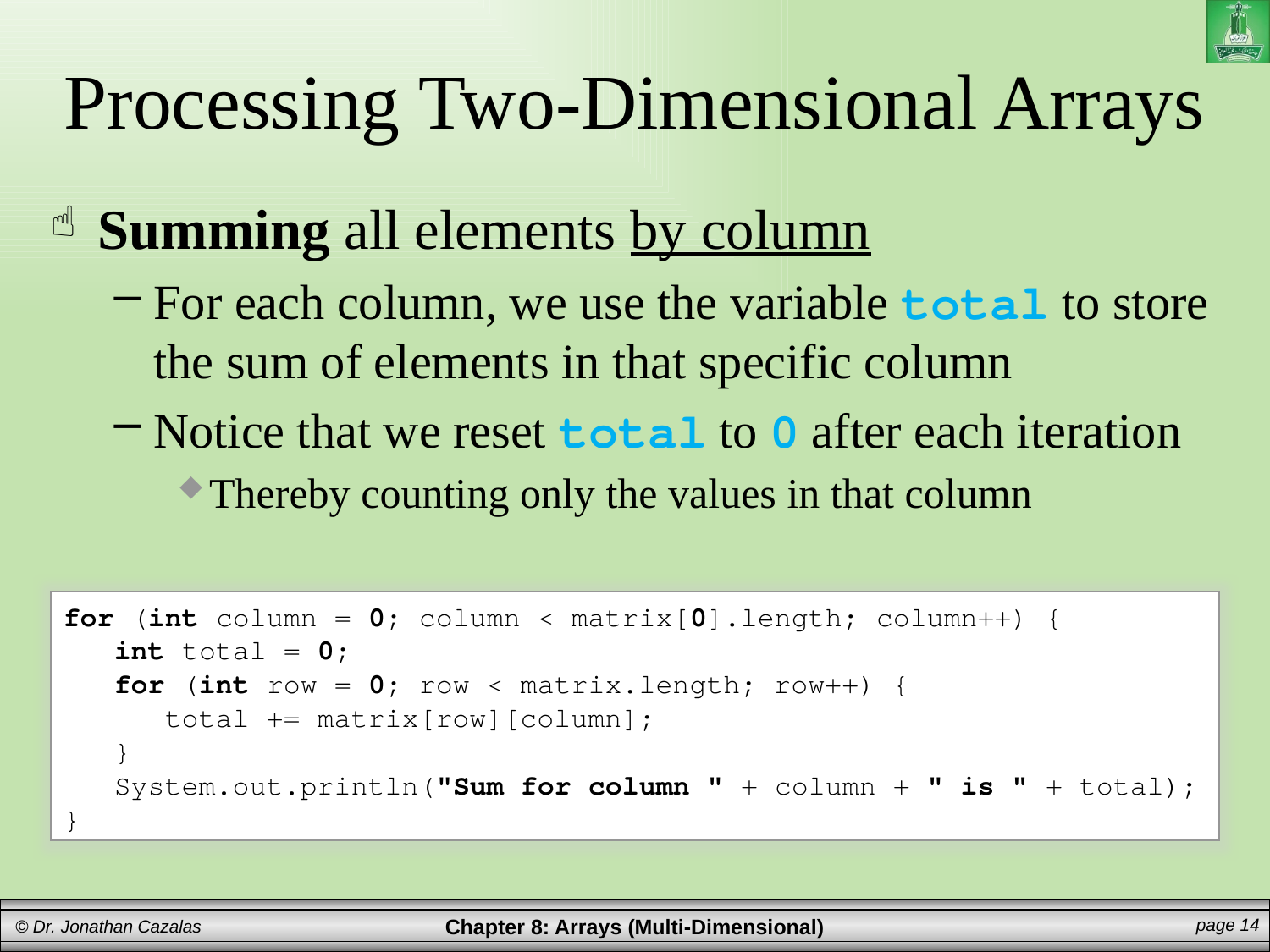

# Processing Two-Dimensional Arrays
Summing all elements by column
For each column, we use the variable total to store the sum of elements in that specific column
Notice that we reset total to 0 after each iteration
Thereby counting only the values in that column
for (int column = 0; column < matrix[0].length; column++) {
   int total = 0;
   for (int row = 0; row < matrix.length; row++) {
      total += matrix[row][column];
   }
   System.out.println("Sum for column " + column + " is " + total);
}